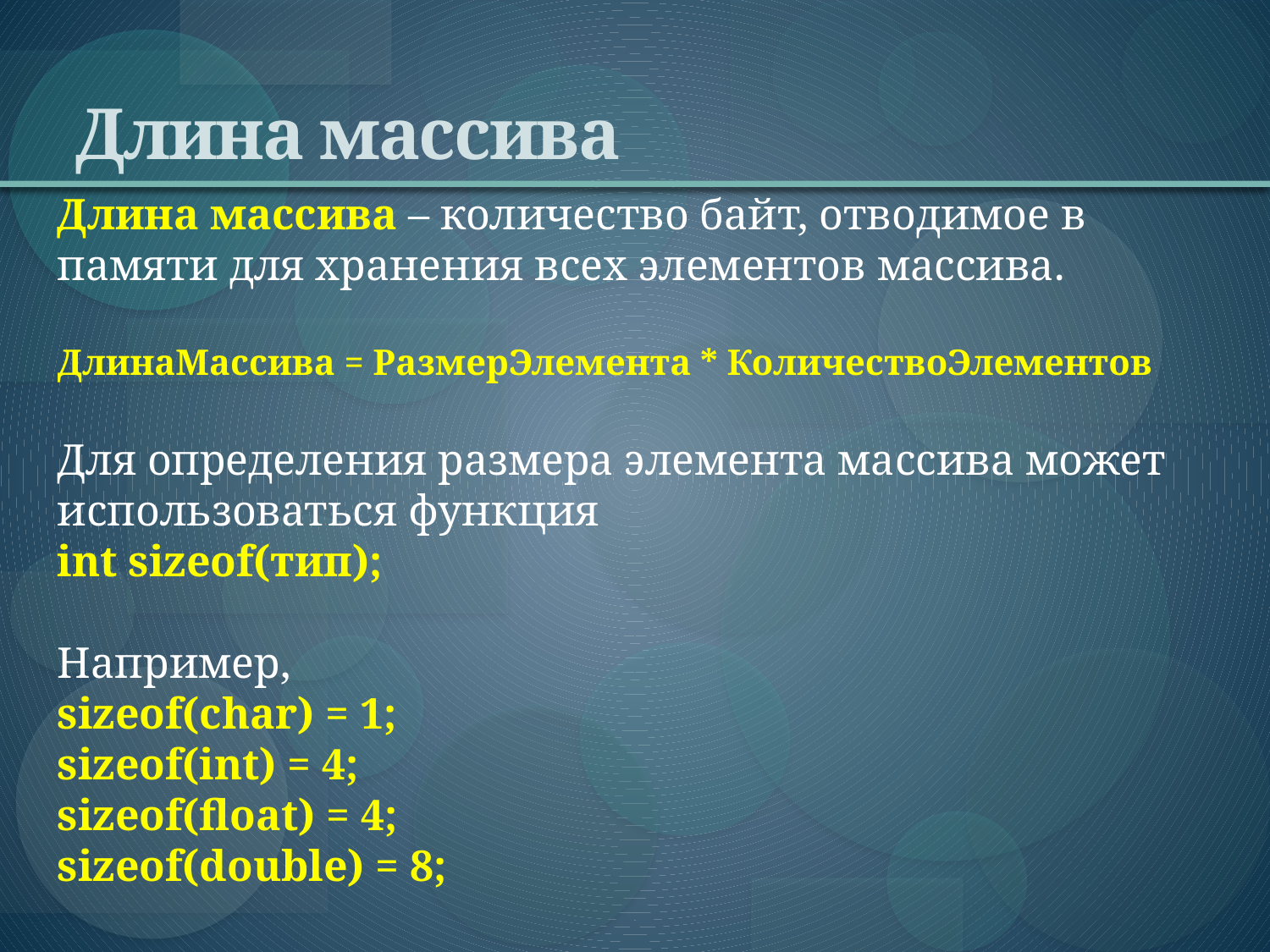

# Длина массива
Длина массива – количество байт, отводимое в памяти для хранения всех элементов массива.

ДлинаМассива = РазмерЭлемента * КоличествоЭлементов

Для определения размера элемента массива может использоваться функция
int sizeof(тип);

Например,
sizeof(char) = 1;
sizeof(int) = 4;
sizeof(float) = 4;
sizeof(double) = 8;